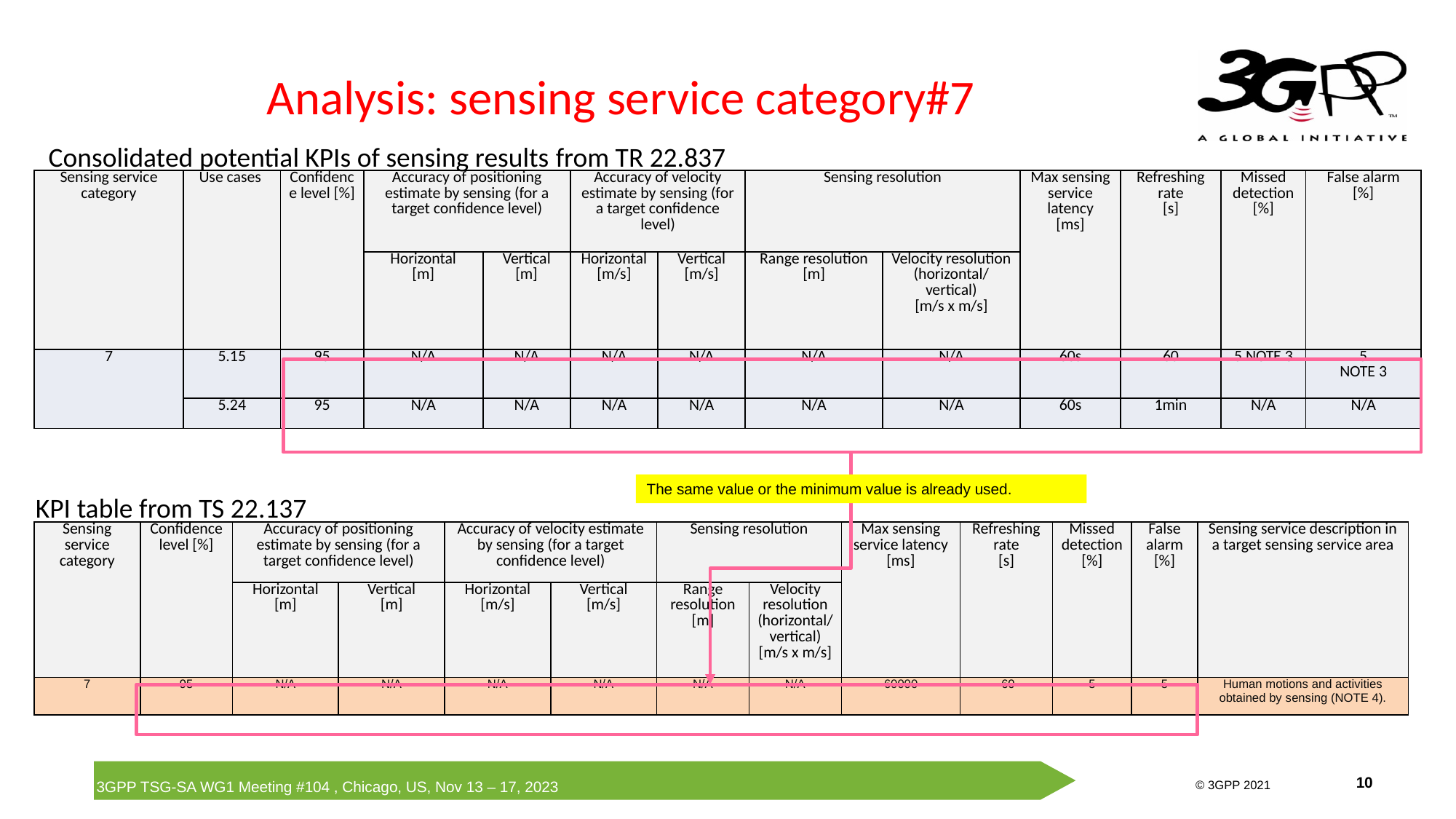

# Analysis: sensing service category#7
Consolidated potential KPIs of sensing results from TR 22.837
| Sensing service category | Use cases | Confidence level [%] | Accuracy of positioning estimate by sensing (for a target confidence level) |  | Accuracy of velocity estimate by sensing (for a target confidence level) |  | Sensing resolution |  | Max sensing service latency [ms] | Refreshing rate [s] | Missed detection [%] | False alarm [%] |
| --- | --- | --- | --- | --- | --- | --- | --- | --- | --- | --- | --- | --- |
|  |  |  | Horizontal [m] | Vertical [m] | Horizontal [m/s] | Vertical [m/s] | Range resolution [m] | Velocity resolution (horizontal/ vertical) [m/s x m/s] |  |  |  |  |
| 7 | 5.15 | 95 | N/A | N/A | N/A | N/A | N/A | N/A | 60s | 60 | 5 NOTE 3 | 5 NOTE 3 |
|  | 5.24 | 95 | N/A | N/A | N/A | N/A | N/A | N/A | 60s | 1min | N/A | N/A |

The same value or the minimum value is already used.
KPI table from TS 22.137
| Sensing service category | Confidence level [%] | Accuracy of positioning estimate by sensing (for a target confidence level) |  | Accuracy of velocity estimate by sensing (for a target confidence level) |  | Sensing resolution |  | Max sensing service latency [ms] | Refreshing rate [s] | Missed detection [%] | False alarm [%] | Sensing service description in a target sensing service area |
| --- | --- | --- | --- | --- | --- | --- | --- | --- | --- | --- | --- | --- |
|  |  | Horizontal [m] | Vertical [m] | Horizontal [m/s] | Vertical [m/s] | Range resolution [m] | Velocity resolution (horizontal/ vertical) [m/s x m/s] |  |  |  |  |  |
| 7 | 95 | N/A | N/A | N/A | N/A | N/A | N/A | 60000 | 60 | 5 | 5 | Human motions and activities obtained by sensing (NOTE 4). |